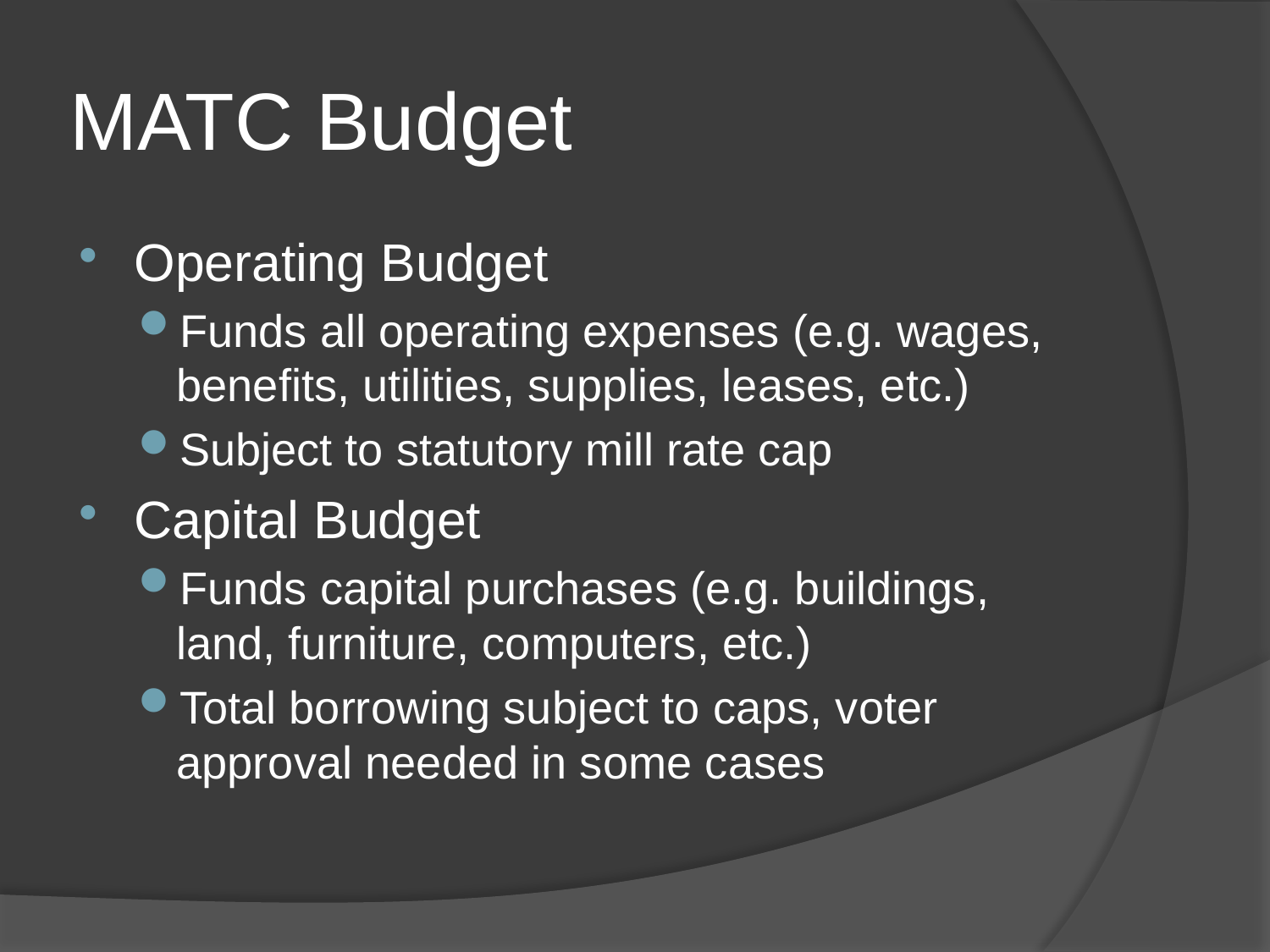

# MATC Budget
Operating Budget
Funds all operating expenses (e.g. wages, benefits, utilities, supplies, leases, etc.)
Subject to statutory mill rate cap
Capital Budget
Funds capital purchases (e.g. buildings, land, furniture, computers, etc.)
Total borrowing subject to caps, voter approval needed in some cases